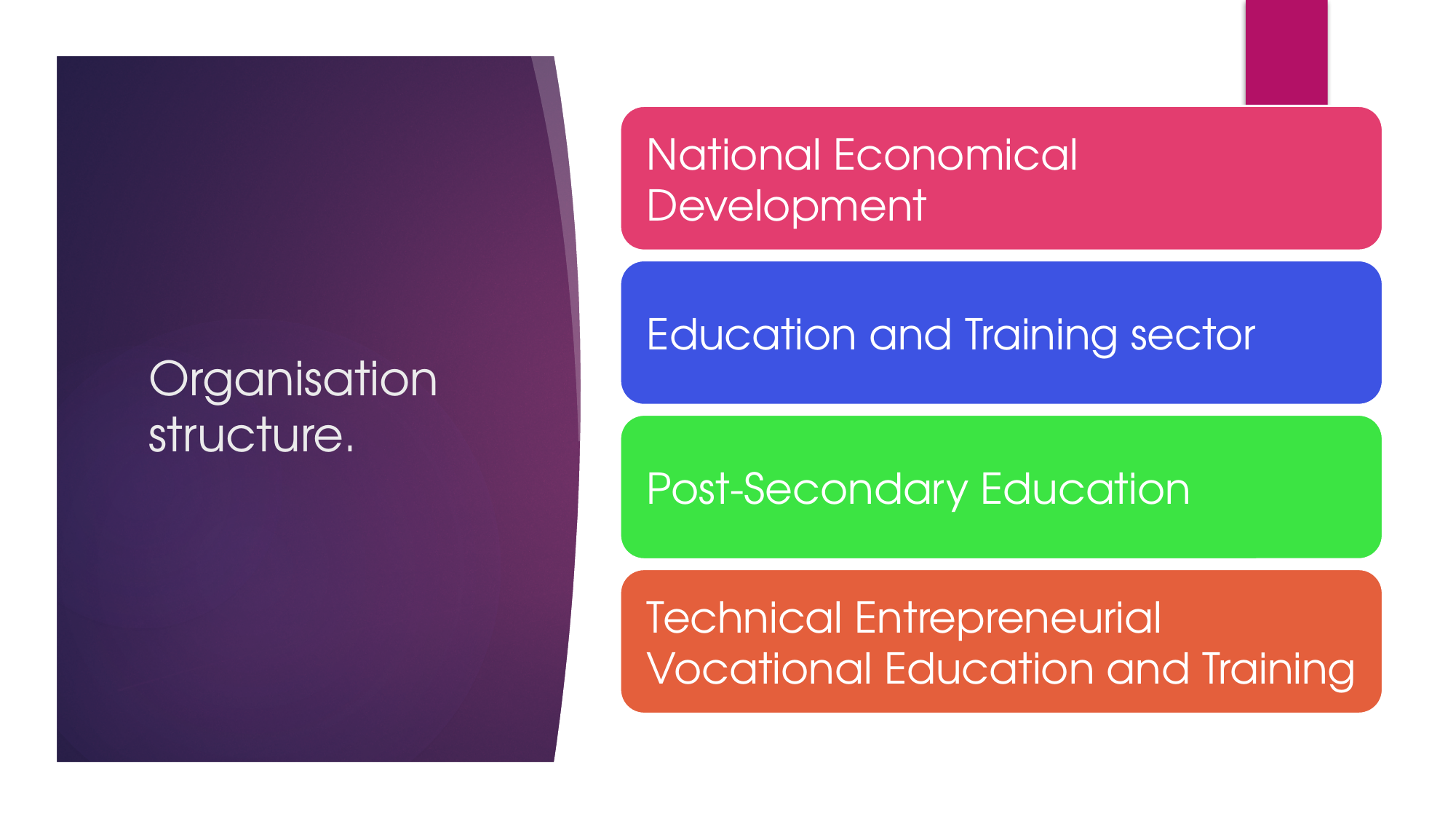

National Economical Development
Education and Training sector
Post-Secondary Education
Technical Entrepreneurial Vocational Education and Training
# Organisation structure.